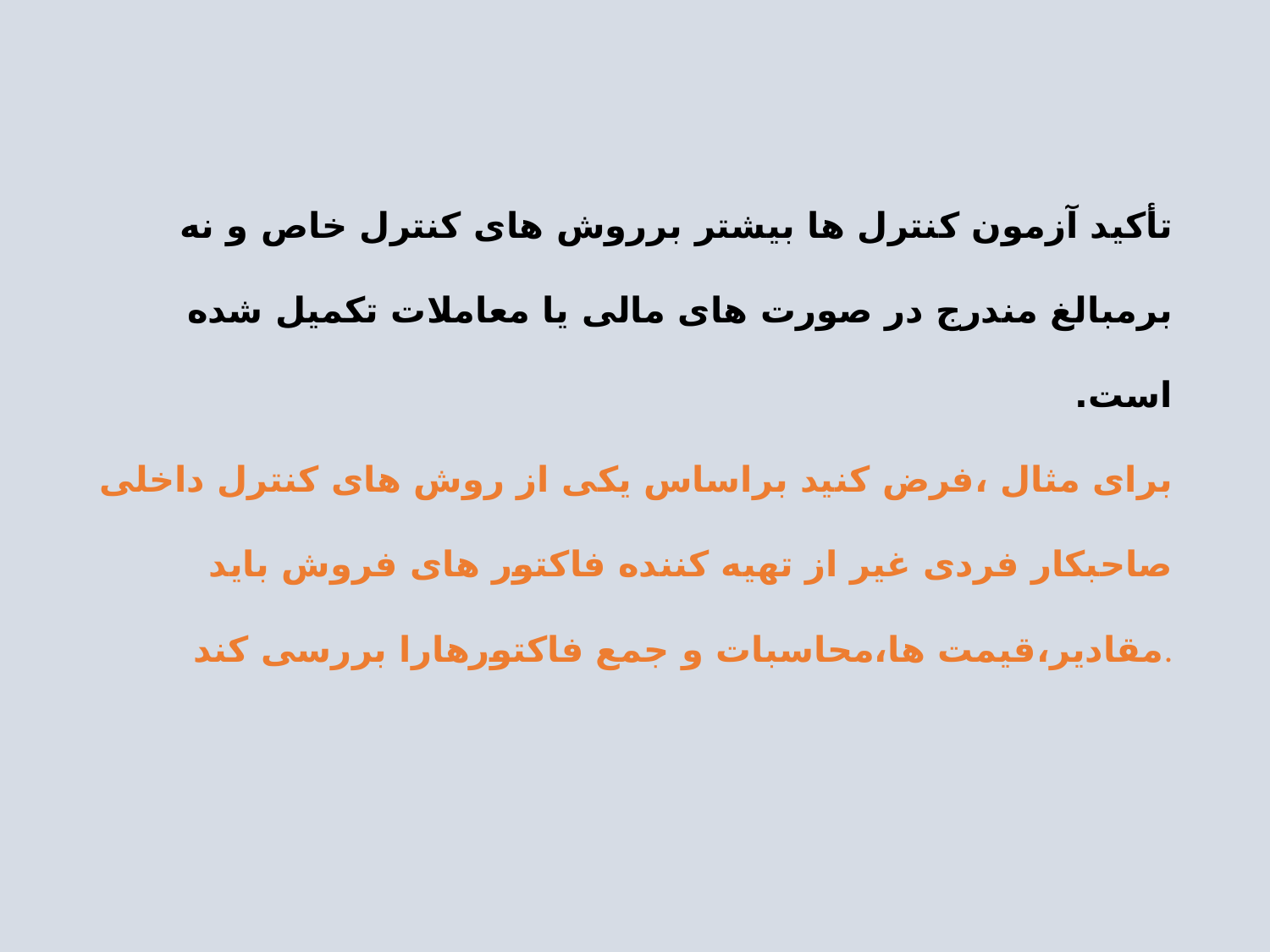

# تأکید آزمون کنترل ها بیشتر برروش های کنترل خاص و نه برمبالغ مندرج در صورت های مالی یا معاملات تکمیل شده است. برای مثال ،فرض کنید براساس یکی از روش های کنترل داخلی صاحبکار فردی غیر از تهیه کننده فاکتور های فروش باید مقادیر،قیمت ها،محاسبات و جمع فاکتورهارا بررسی کند.